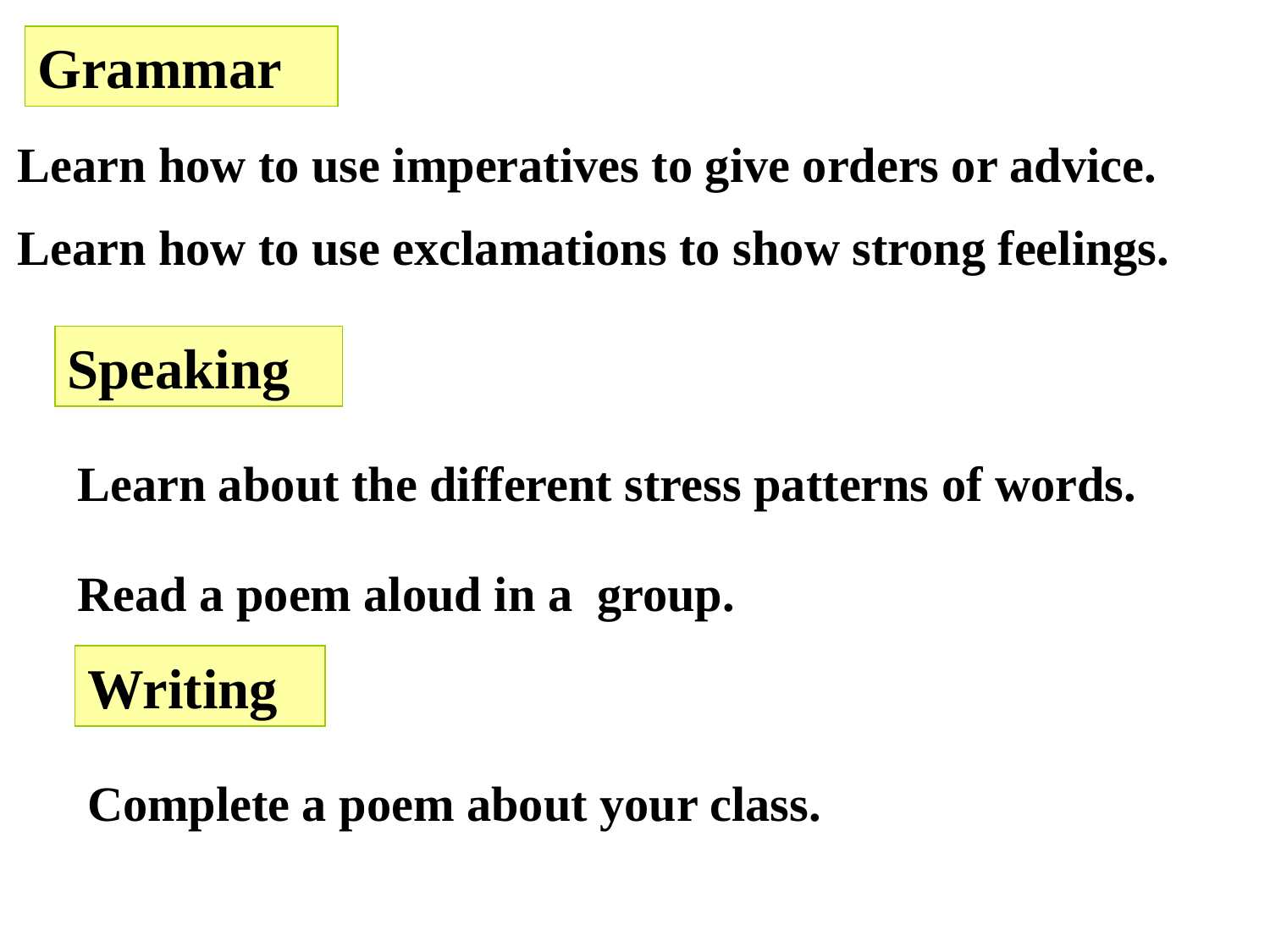

Grammar
Learn how to use imperatives to give orders or advice.
Learn how to use exclamations to show strong feelings.
Speaking
Learn about the different stress patterns of words.
Read a poem aloud in a  group.
Writing
Complete a poem about your class.